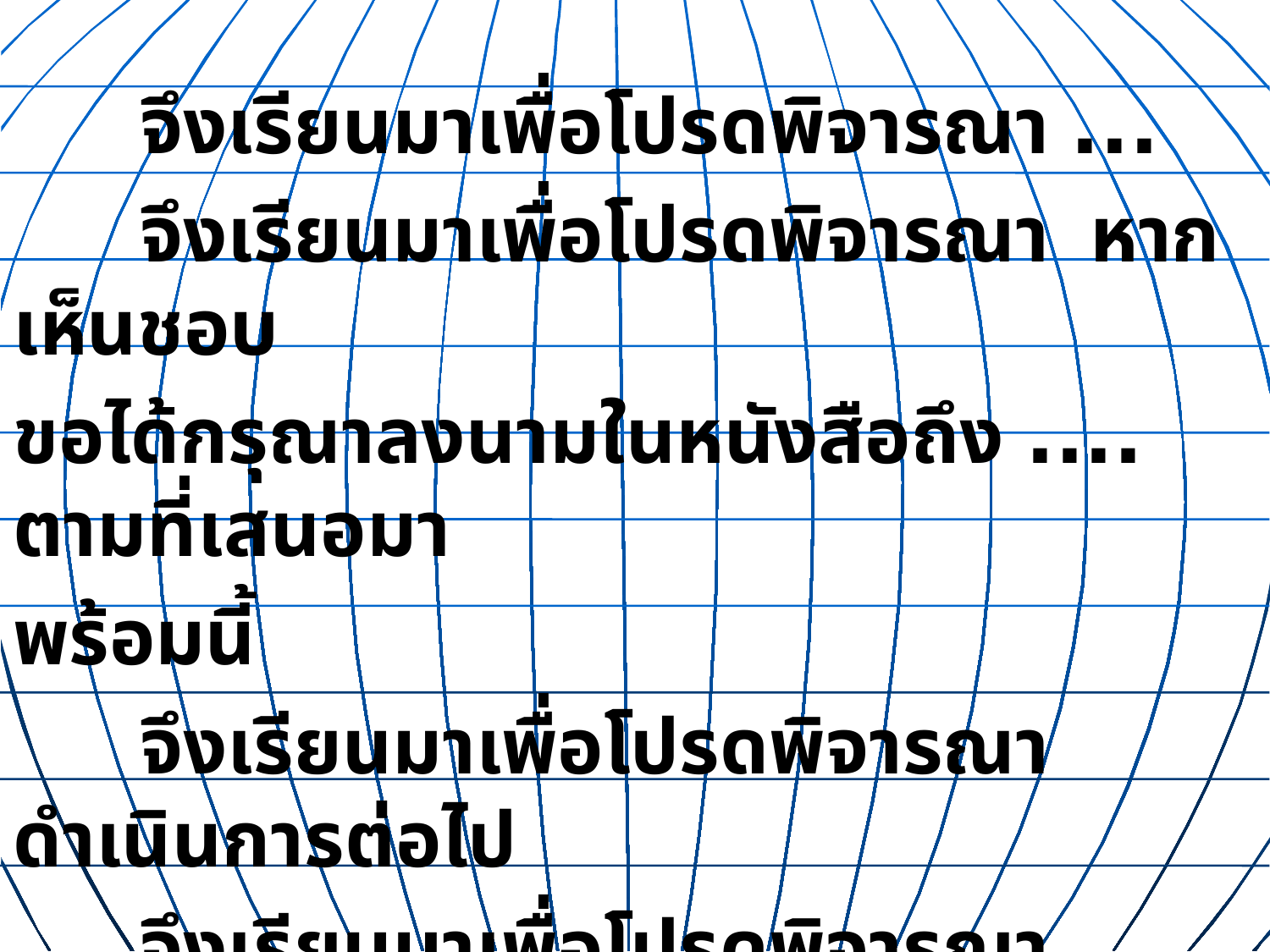

จึงเรียนมาเพื่อโปรดพิจารณา ...
	จึงเรียนมาเพื่อโปรดพิจารณา  หากเห็นชอบ
ขอได้กรุณาลงนามในหนังสือถึง .... ตามที่เสนอมา
พร้อมนี้
	จึงเรียนมาเพื่อโปรดพิจารณาดำเนินการต่อไป
	จึงเรียนมาเพื่อโปรดพิจารณาดำเนินการในส่วนที่
เกี่ยวข้องต่อไปด้วย จักขอบคุณมาก